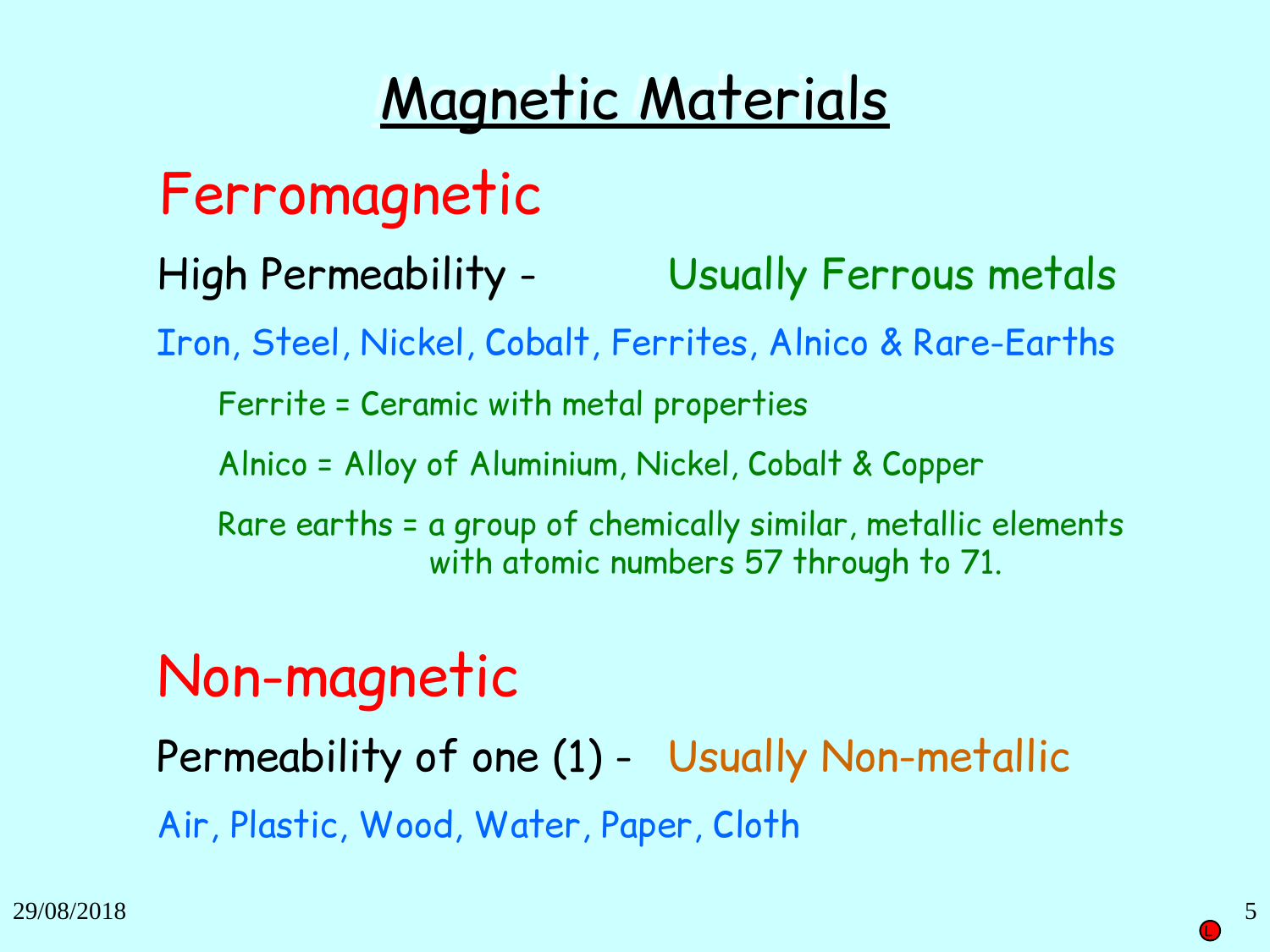

Magnetic Materials
Ferromagnetic
High Permeability -	Usually Ferrous metals
Iron, Steel, Nickel, Cobalt, Ferrites, Alnico & Rare-Earths
Ferrite = Ceramic with metal properties
Alnico = Alloy of Aluminium, Nickel, Cobalt & Copper
Rare earths = a group of chemically similar, metallic elements with atomic numbers 57 through to 71.
Non-magnetic
Permeability of one (1) -	Usually Non-metallic
Air, Plastic, Wood, Water, Paper, Cloth
29/08/2018
5
L